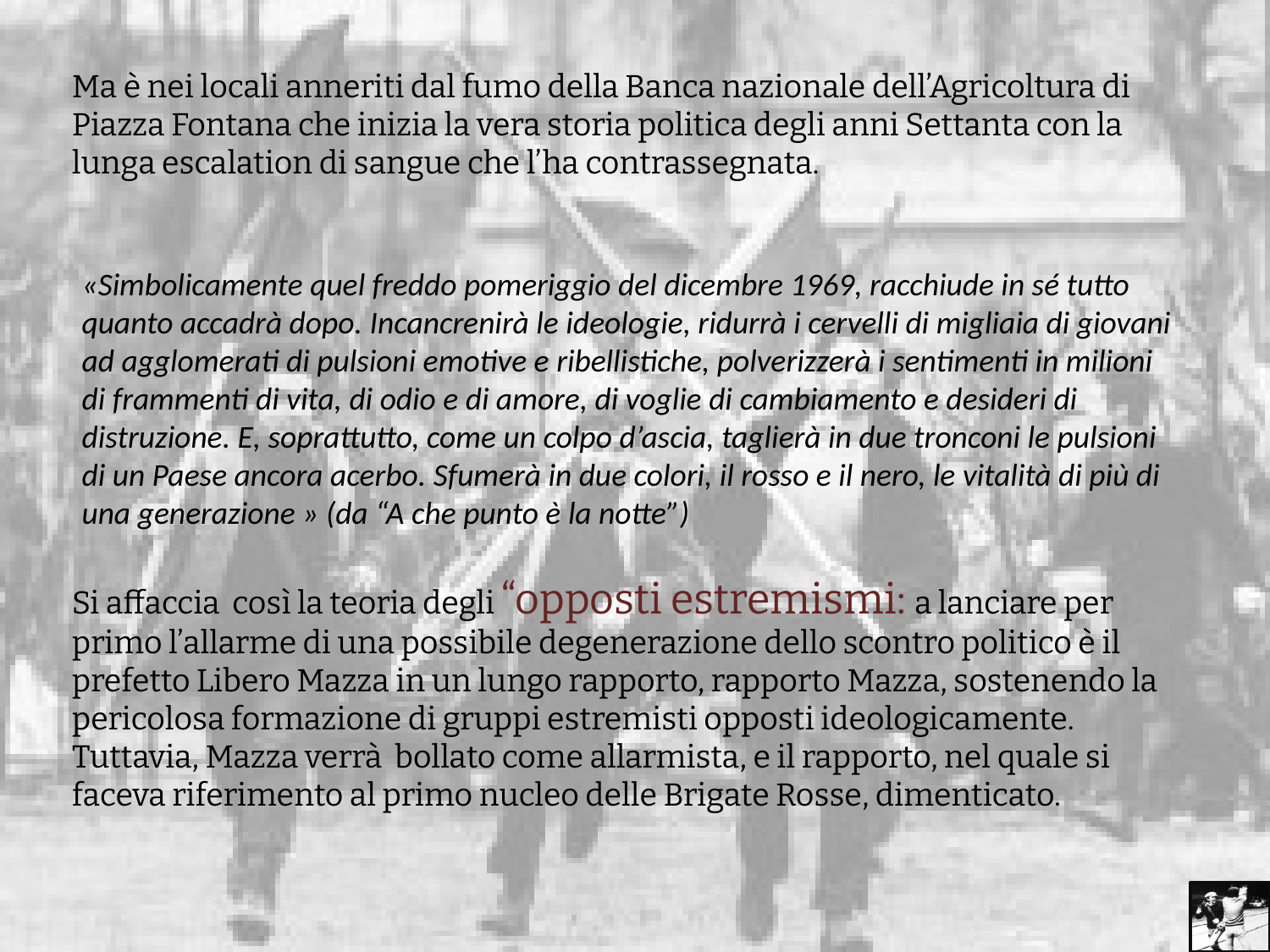

Ma è nei locali anneriti dal fumo della Banca nazionale dell’Agricoltura di Piazza Fontana che inizia la vera storia politica degli anni Settanta con la lunga escalation di sangue che l’ha contrassegnata.
«Simbolicamente quel freddo pomeriggio del dicembre 1969, racchiude in sé tutto quanto accadrà dopo. Incancrenirà le ideologie, ridurrà i cervelli di migliaia di giovani ad agglomerati di pulsioni emotive e ribellistiche, polverizzerà i sentimenti in milioni di frammenti di vita, di odio e di amore, di voglie di cambiamento e desideri di distruzione. E, soprattutto, come un colpo d’ascia, taglierà in due tronconi le pulsioni di un Paese ancora acerbo. Sfumerà in due colori, il rosso e il nero, le vitalità di più di una generazione » (da “A che punto è la notte”)
Si affaccia  così la teoria degli “opposti estremismi: a lanciare per primo l’allarme di una possibile degenerazione dello scontro politico è il prefetto Libero Mazza in un lungo rapporto, rapporto Mazza, sostenendo la pericolosa formazione di gruppi estremisti opposti ideologicamente.
Tuttavia, Mazza verrà  bollato come allarmista, e il rapporto, nel quale si faceva riferimento al primo nucleo delle Brigate Rosse, dimenticato.